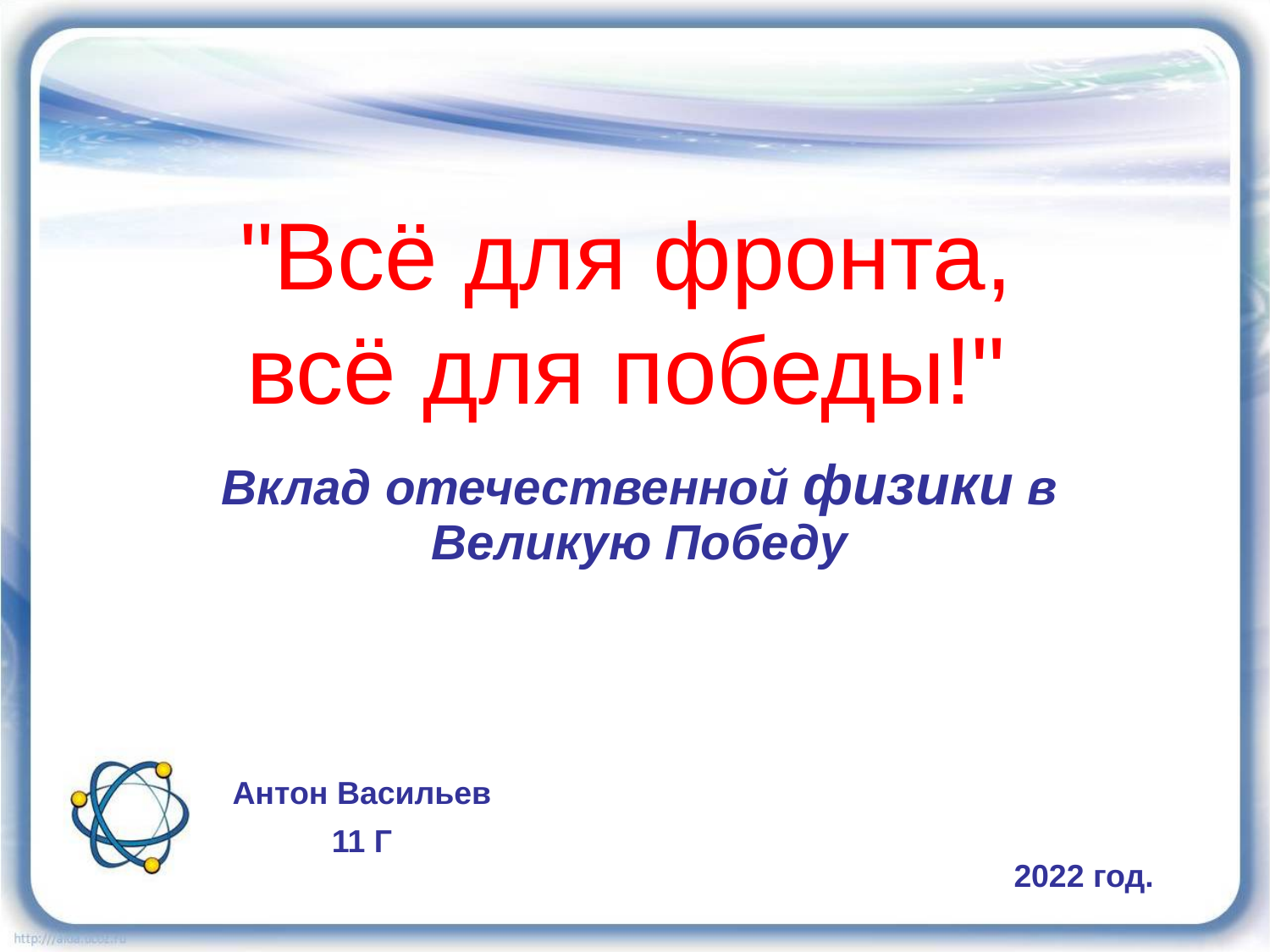

# "Всё для фронта, всё для победы!"
Вклад отечественной физики в Великую Победу
Антон Васильев
11 Г

2022 год.